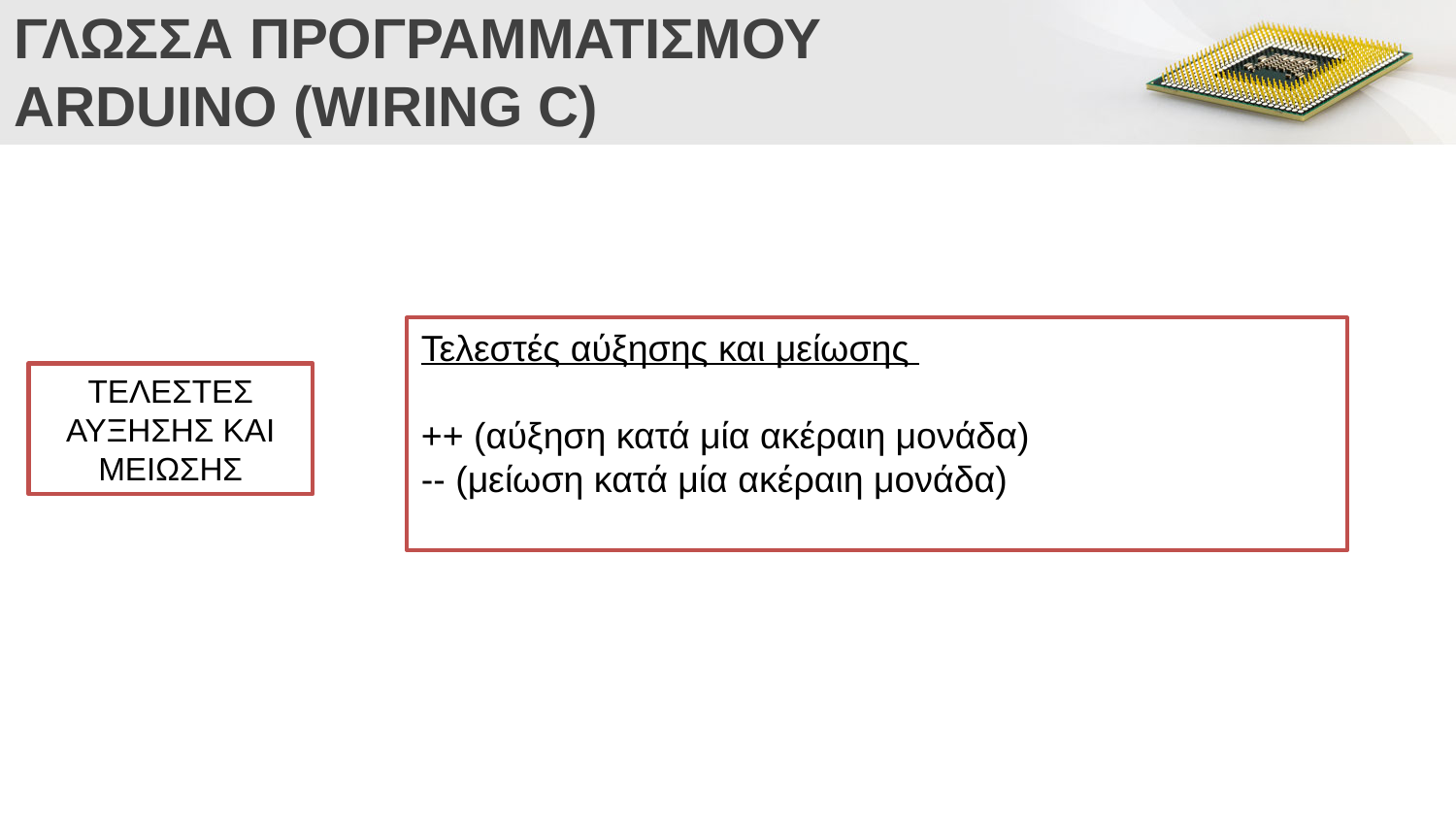

# ΓΛΩΣΣΑ ΠΡΟΓΡΑΜΜΑΤΙΣΜΟΥ ARDUINO (WIRING C)
Τελεστές αύξησης και μείωσης

++ (αύξηση κατά μία ακέραιη μονάδα)
-- (μείωση κατά μία ακέραιη μονάδα)

ΤΕΛΕΣΤΕΣ ΑΥΞΗΣΗΣ ΚΑΙ ΜΕΙΩΣΗΣ